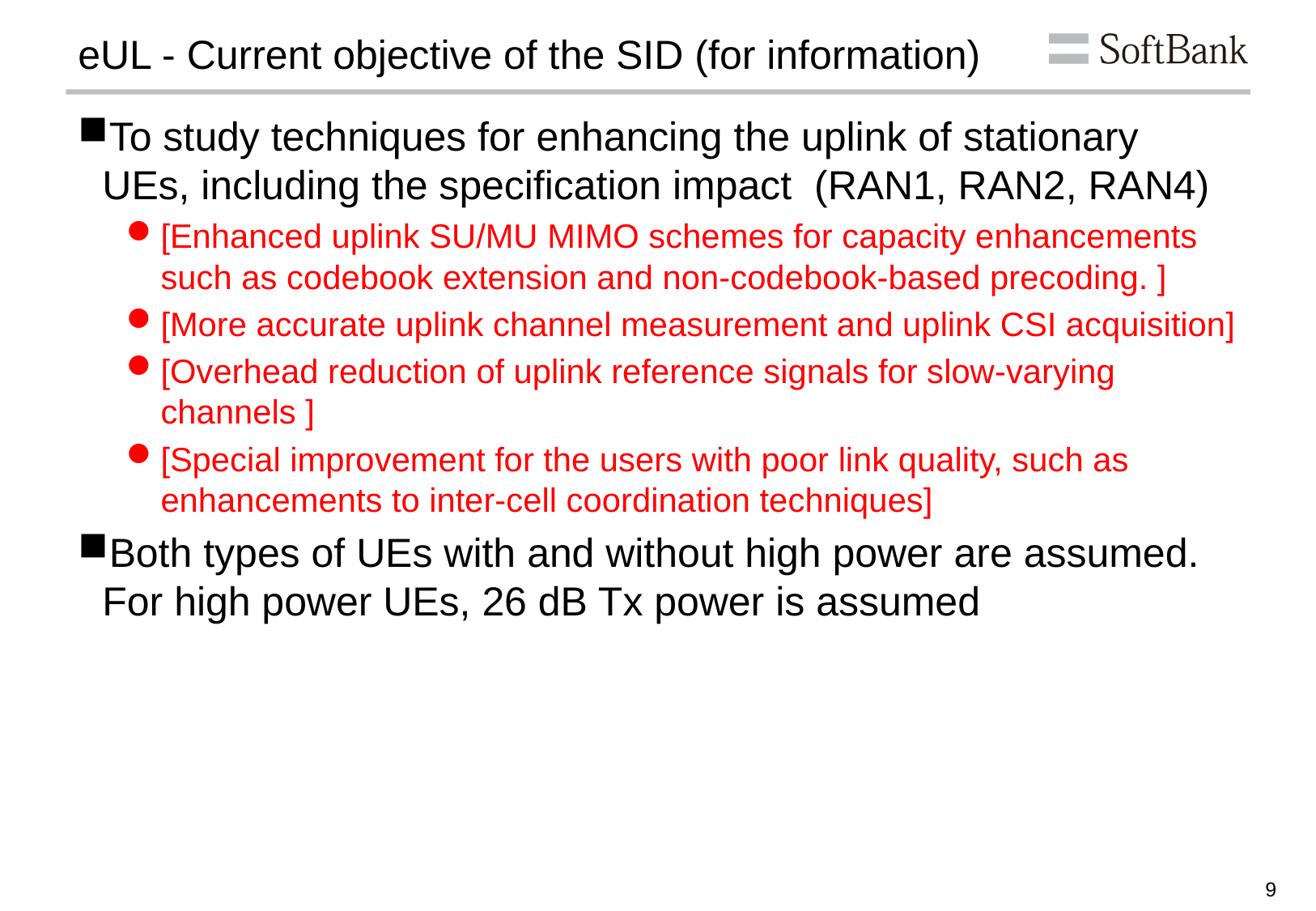

# eUL - Current objective of the SID (for information)
To study techniques for enhancing the uplink of stationary UEs, including the specification impact  (RAN1, RAN2, RAN4)
[Enhanced uplink SU/MU MIMO schemes for capacity enhancements such as codebook extension and non-codebook-based precoding. ]
[More accurate uplink channel measurement and uplink CSI acquisition]
[Overhead reduction of uplink reference signals for slow-varying channels ]
[Special improvement for the users with poor link quality, such as enhancements to inter-cell coordination techniques]
Both types of UEs with and without high power are assumed. For high power UEs, 26 dB Tx power is assumed